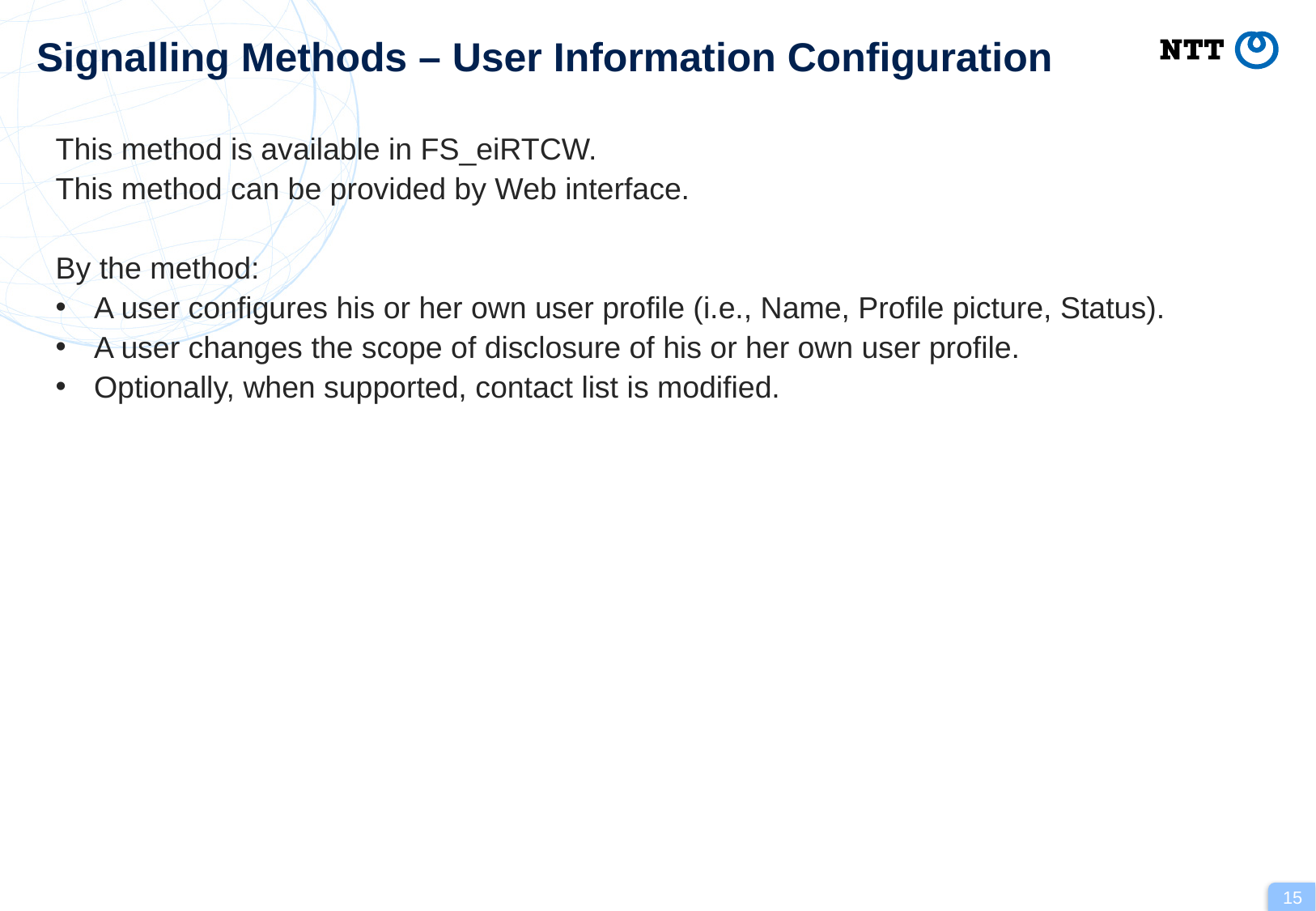

# Signalling Methods – User Information Configuration
This method is available in FS_eiRTCW.
This method can be provided by Web interface.

By the method:
A user configures his or her own user profile (i.e., Name, Profile picture, Status).
A user changes the scope of disclosure of his or her own user profile.
Optionally, when supported, contact list is modified.